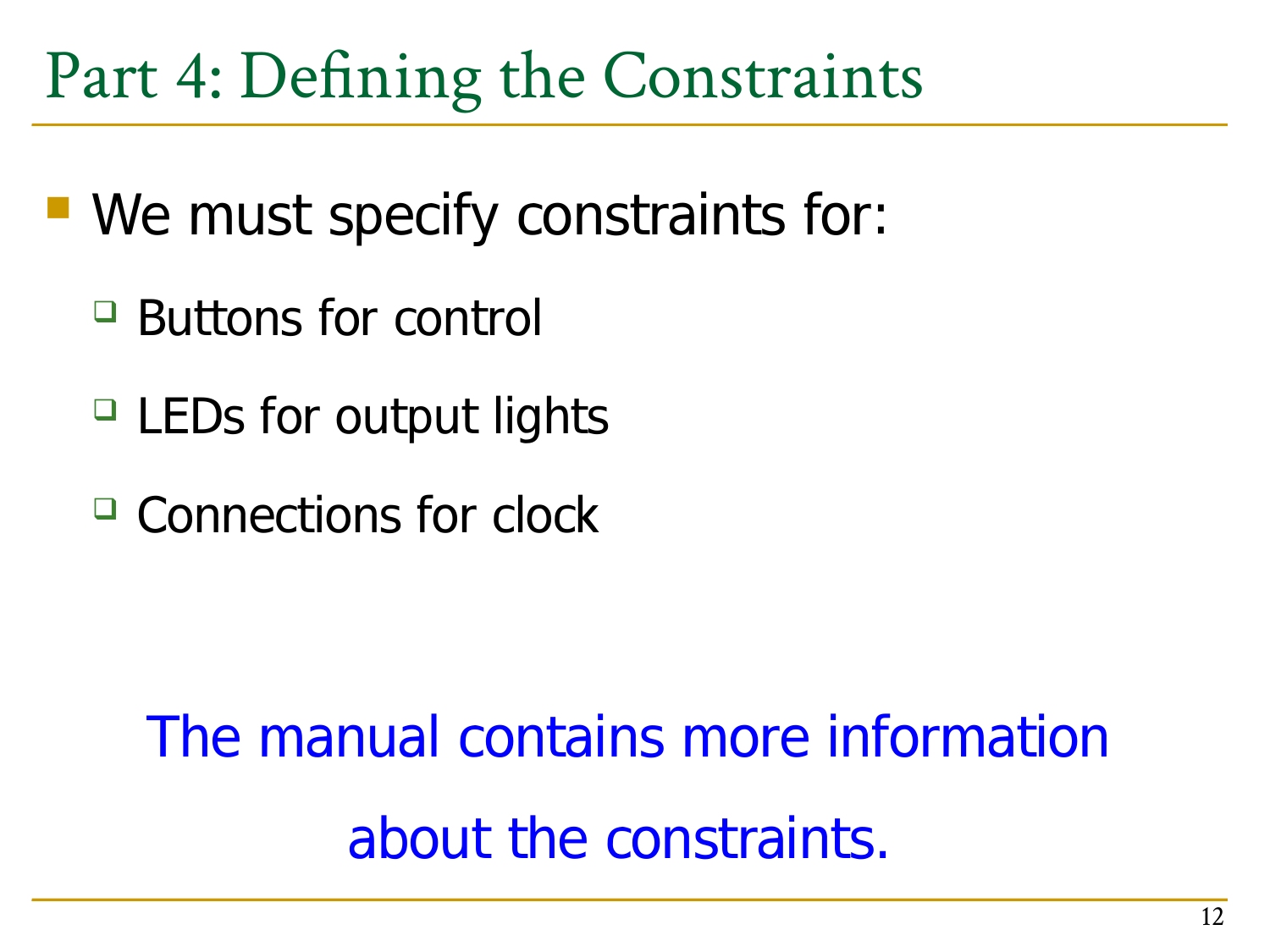

# Part 4: Defining the Constraints
We must specify constraints for:
Buttons for control
LEDs for output lights
Connections for clock

The manual contains more information
about the constraints.
12